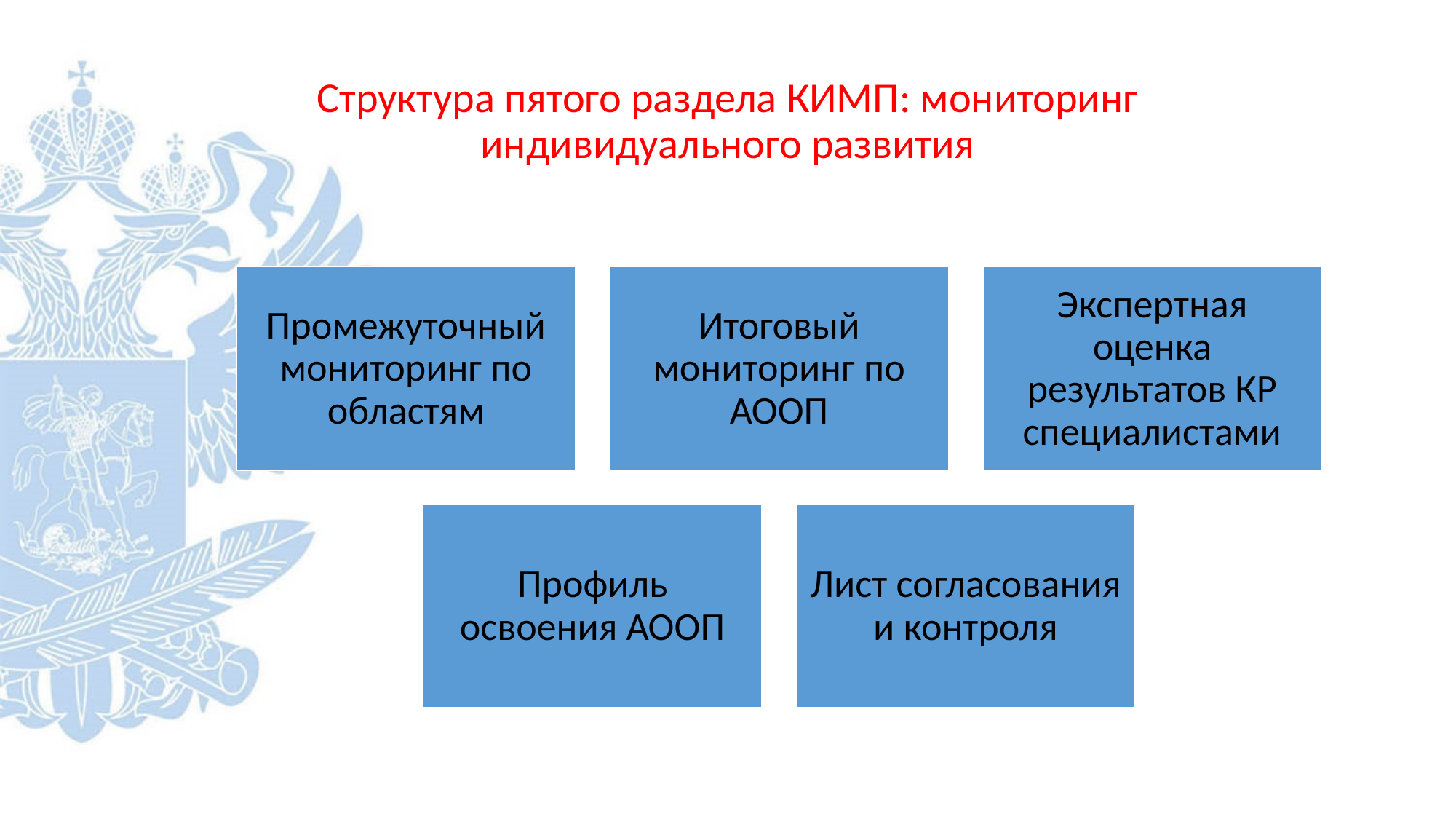

# Структура пятого раздела КИМП: мониторинг индивидуального развития
Промежуточный мониторинг по областям
Итоговый мониторинг по АООП
Экспертная оценка результатов КР специалистами
Профиль освоения АООП
Лист согласования и контроля